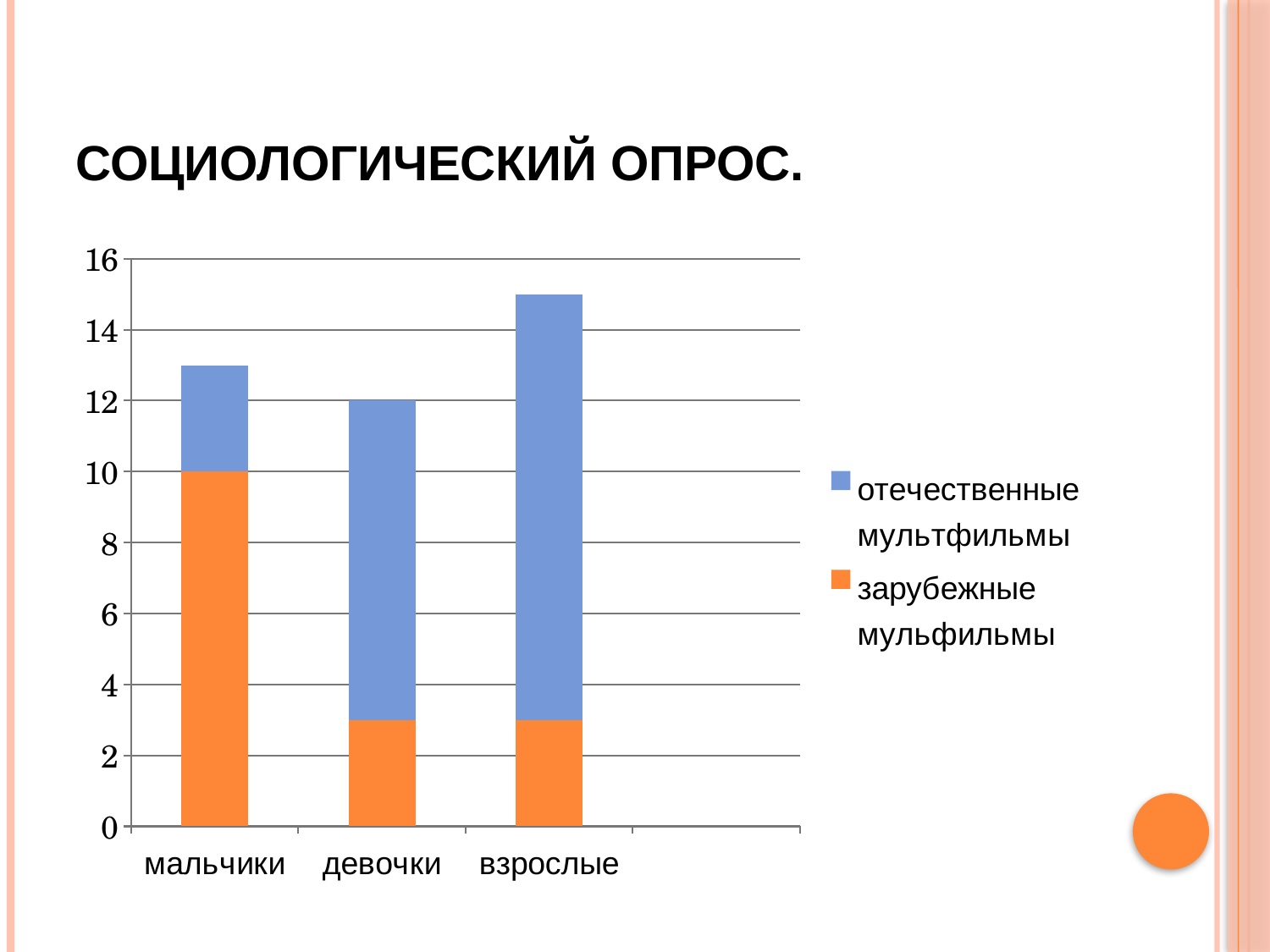

# Социологический опрос.

### Chart

| Category | зарубежные мульфильмы | отечественные мультфильмы |
|---|---|---|
| мальчики | 10.0 | 3.0 |
| девочки | 3.0 | 9.0 |
| взрослые | 3.0 | 12.0 |